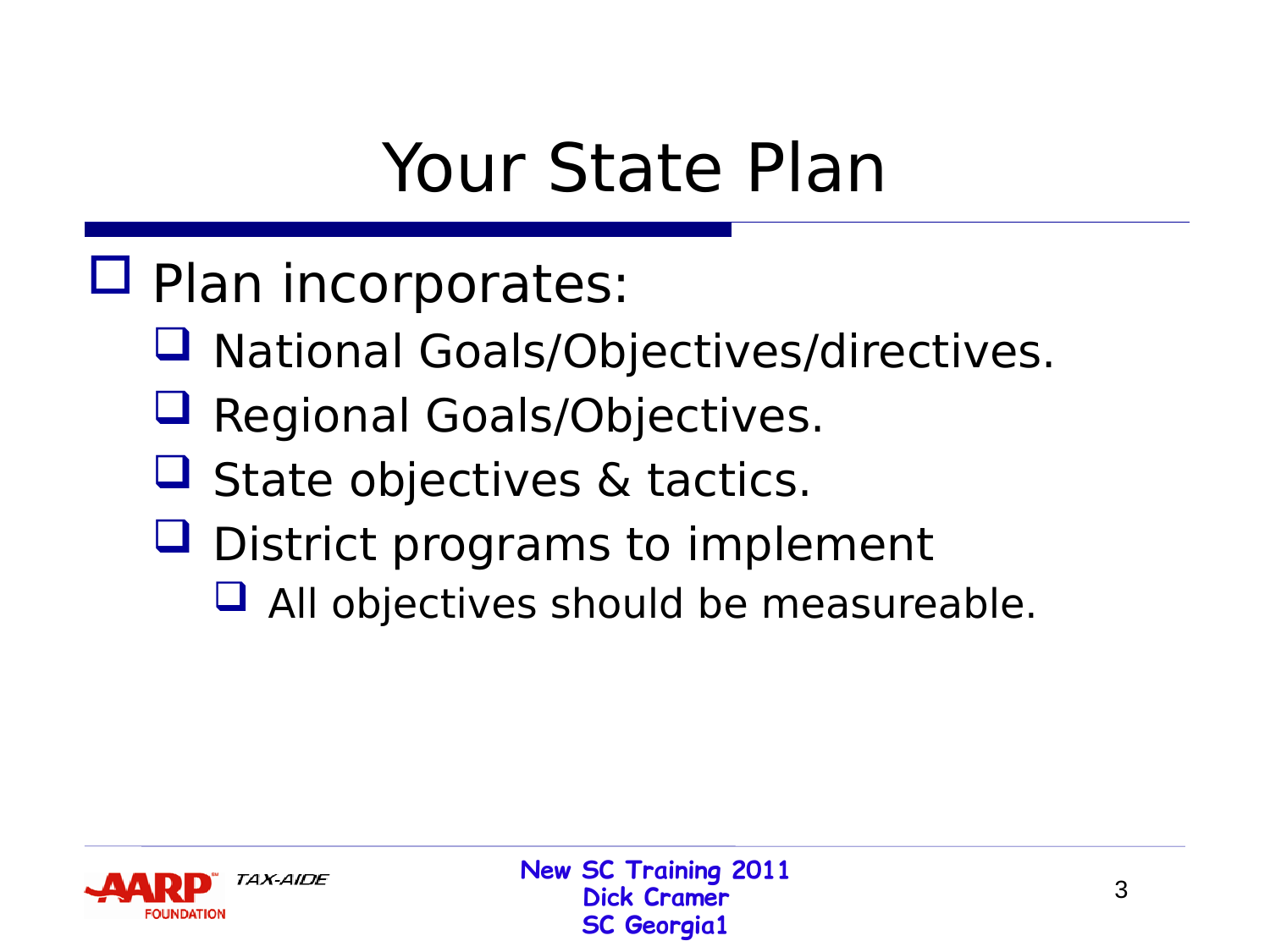

# Your State Plan
Plan incorporates:
National Goals/Objectives/directives.
Regional Goals/Objectives.
State objectives & tactics.
District programs to implement
All objectives should be measureable.